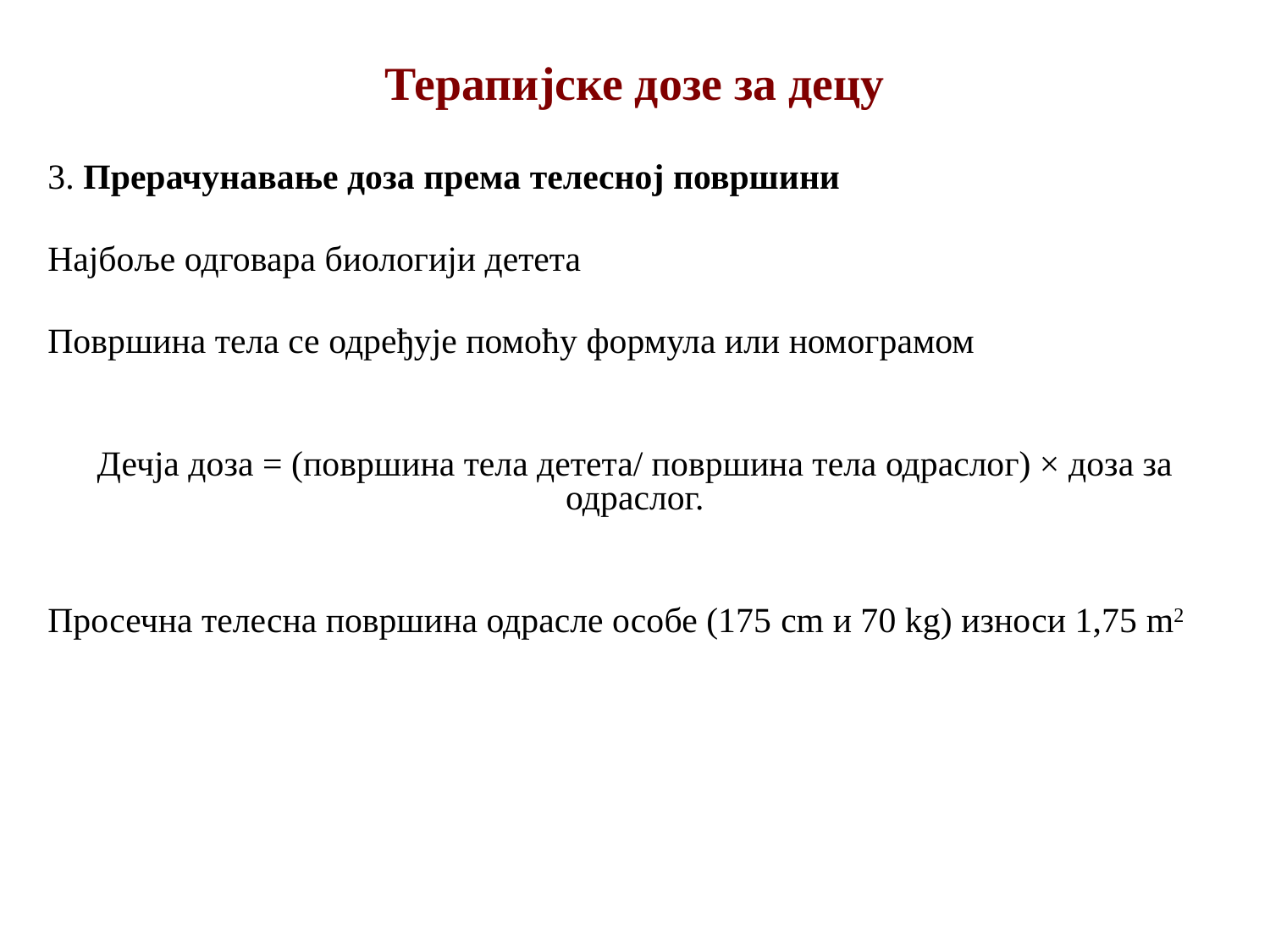

# Терапијске дозе за децу
3. Прерачунавање доза према телесној површини

Најбоље одговара биологији детета

Површина тела се одређује помоћу формула или номограмом

Дечја доза = (површина тела детета/ површина тела одраслог) × доза за одраслог.

Просечна телесна површина одрасле особе (175 cm и 70 kg) износи 1,75 m2